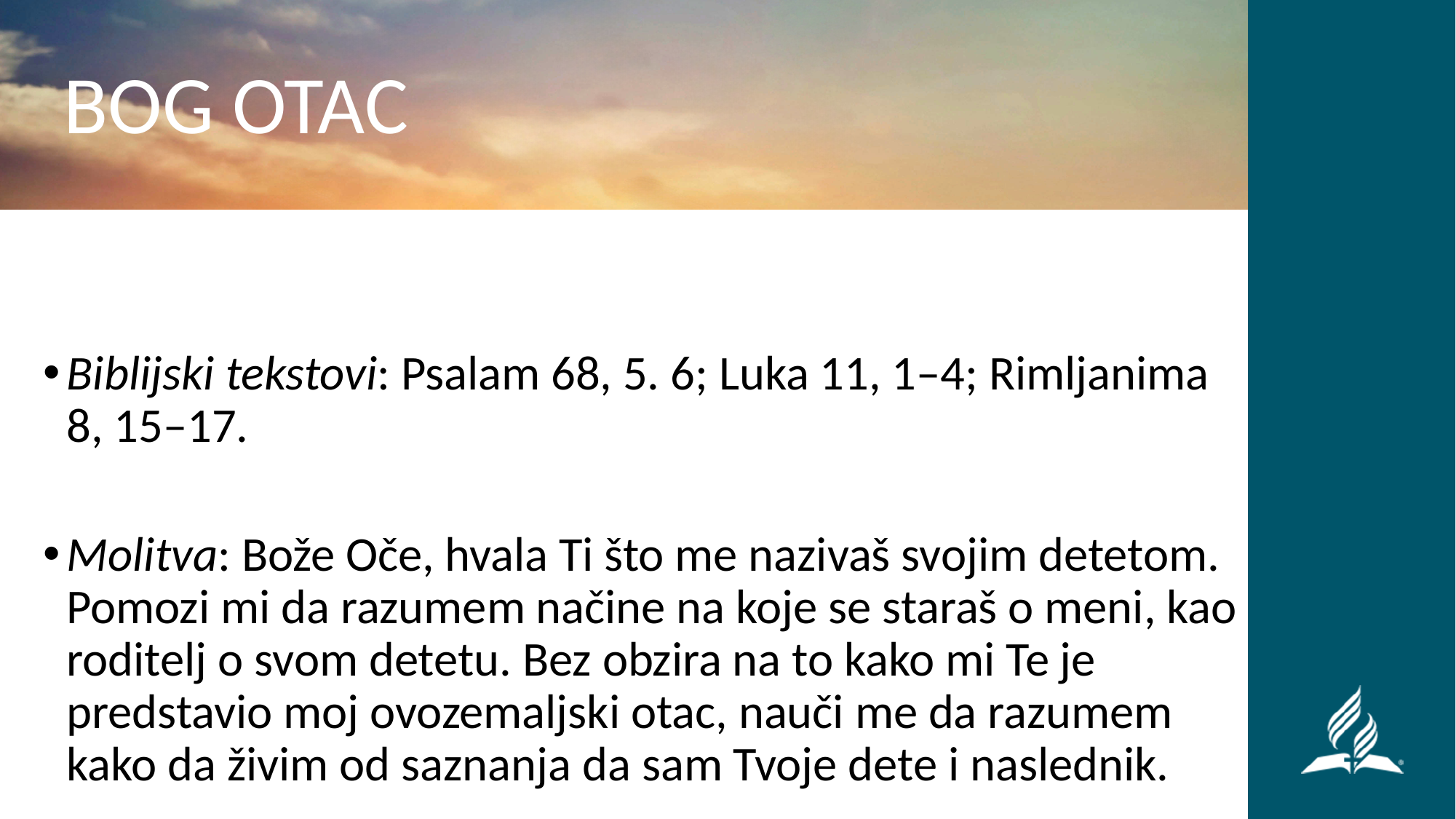

BOG OTAC

Biblijski tekstovi: Psalam 68, 5. 6; Luka 11, 1–4; Rimljanima 8, 15–17.

Molitva: Bože Oče, hvala Ti što me nazivaš svojim detetom. Pomozi mi da razumem načine na koje se staraš o meni, kao roditelj o svom detetu. Bez obzira na to kako mi Te je predstavio moj ovozemaljski otac, nauči me da razumem kako da živim od saznanja da sam Tvoje dete i naslednik.